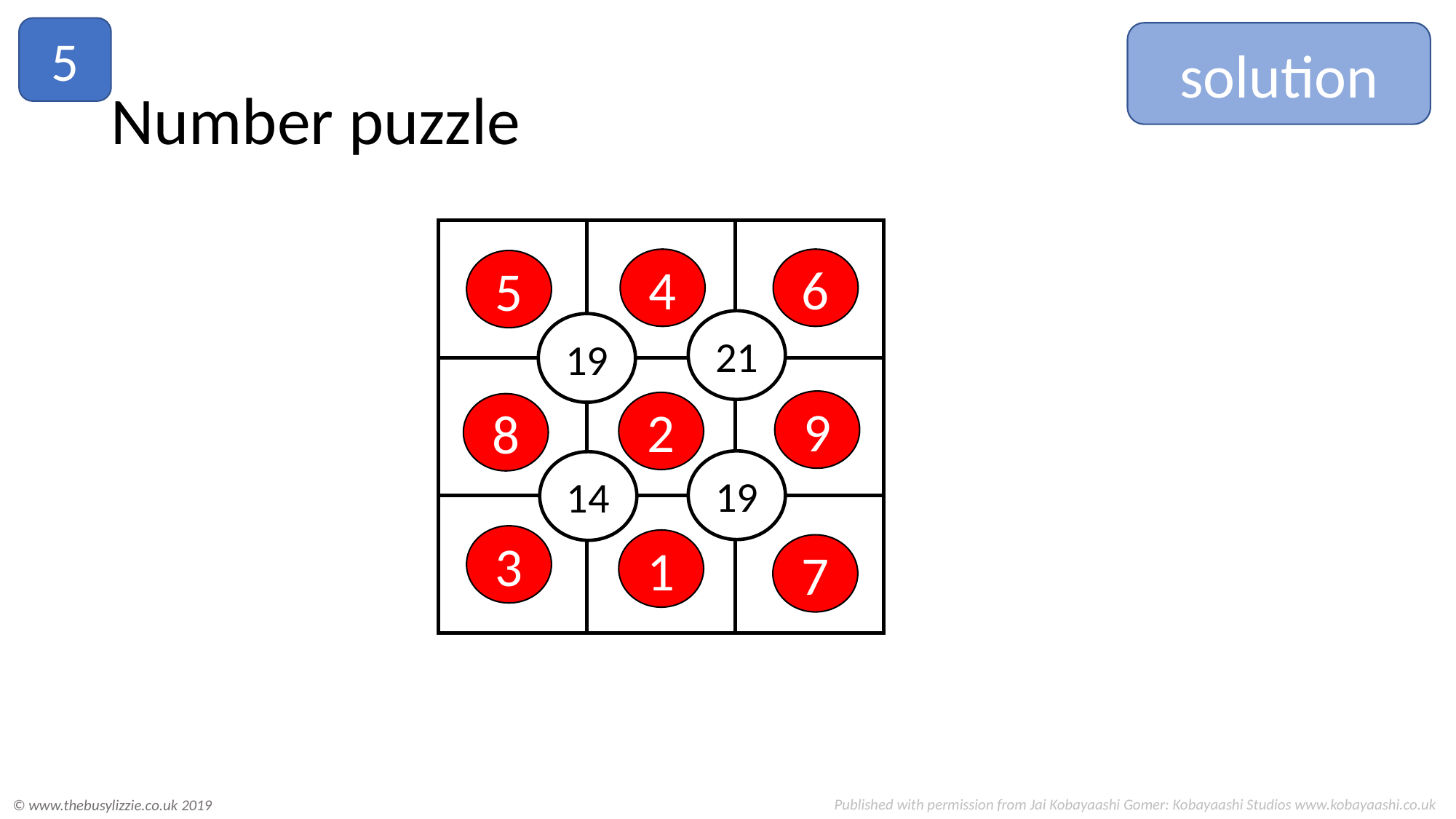

5
solution
# Number puzzle

21
19

19
14

4
6
5
9
2
8
3
1
7
Published with permission from Jai Kobayaashi Gomer: Kobayaashi Studios www.kobayaashi.co.uk
© www.thebusylizzie.co.uk 2019